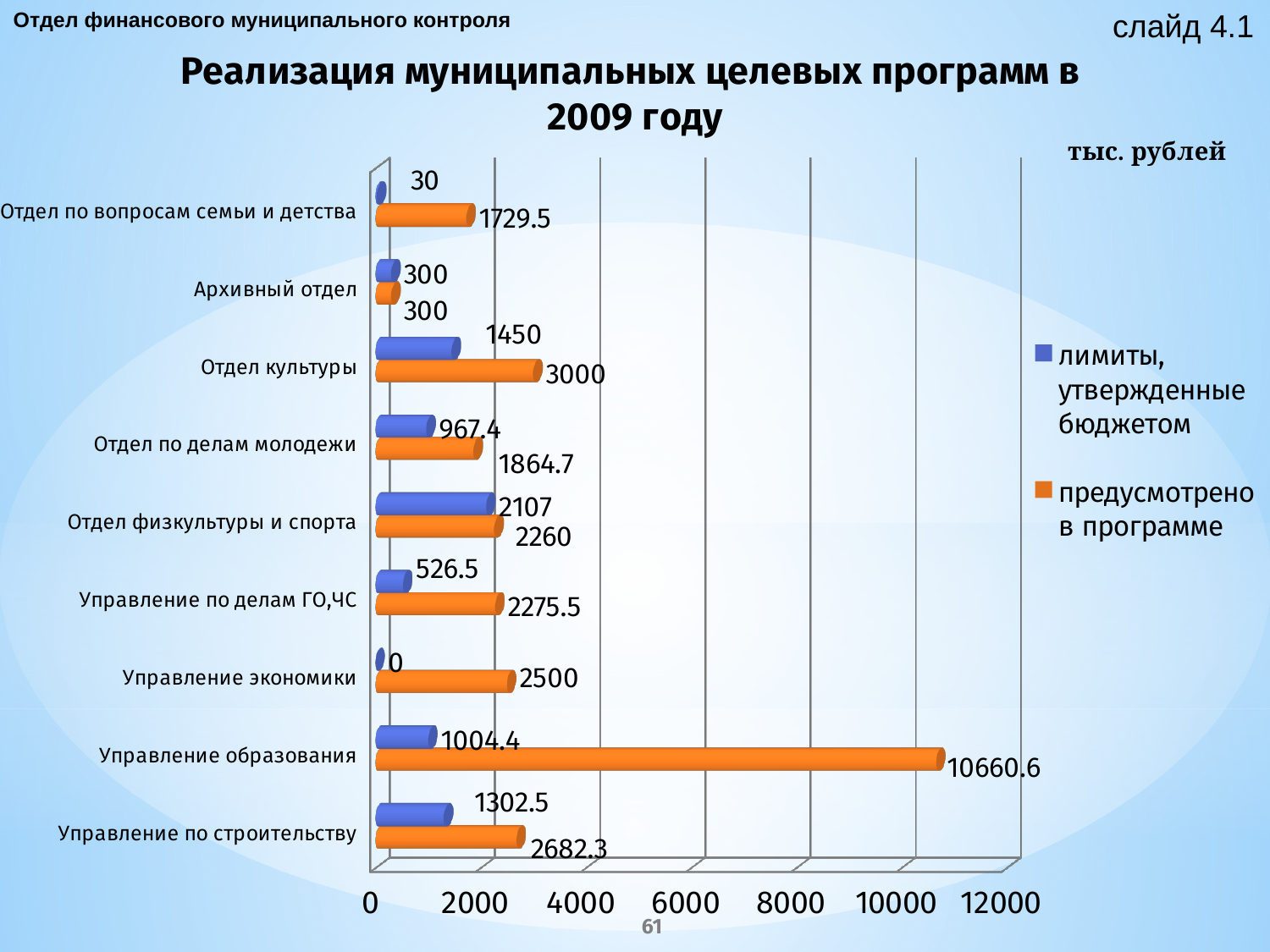

Отдел финансового муниципального контроля
слайд 4.1

[unsupported chart]

61